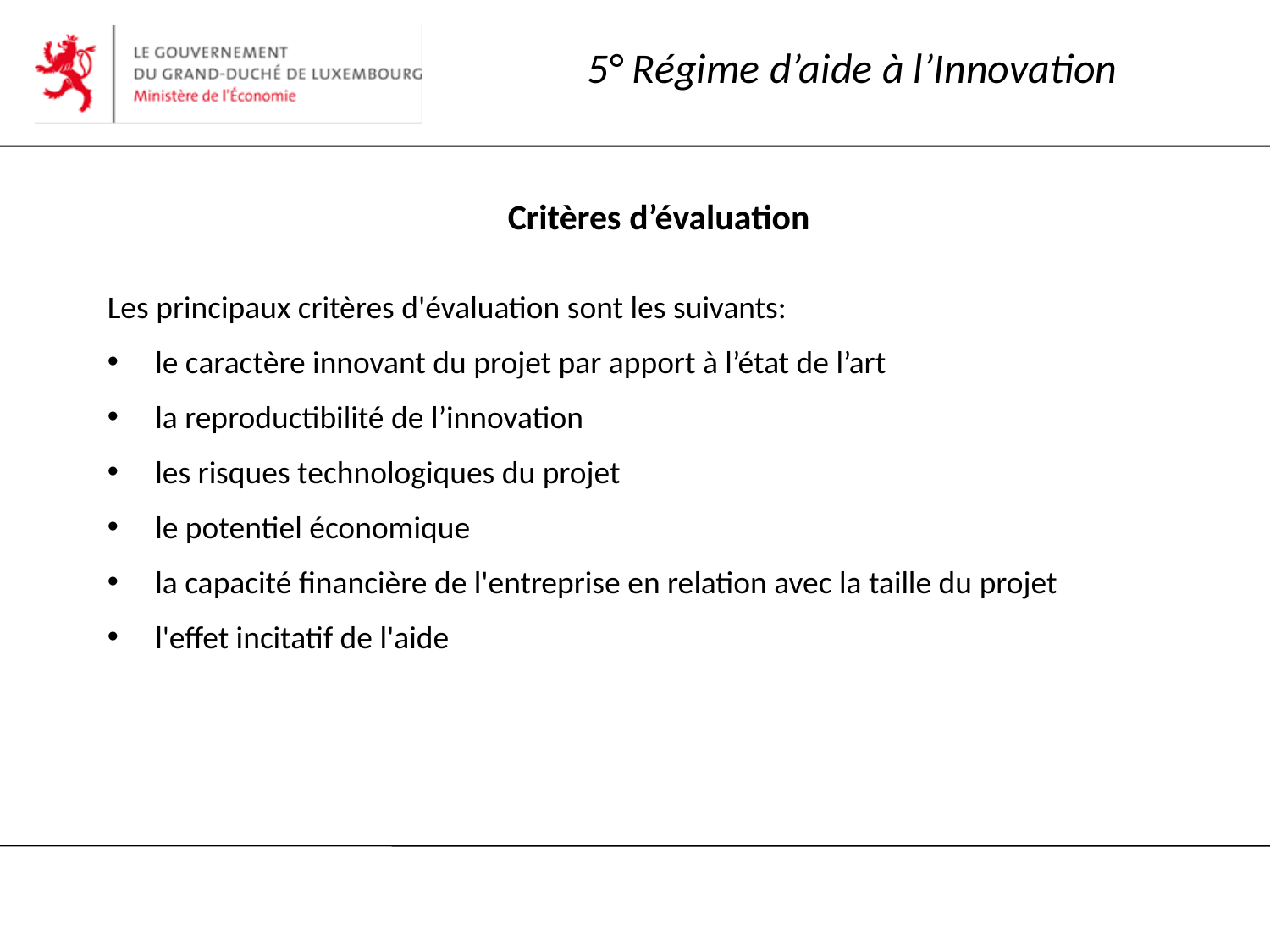

# 5° Régime d’aide à l’Innovation
 Critères d’évaluation

Les principaux critères d'évaluation sont les suivants:
le caractère innovant du projet par apport à l’état de l’art
la reproductibilité de l’innovation
les risques technologiques du projet
le potentiel économique
la capacité financière de l'entreprise en relation avec la taille du projet
l'effet incitatif de l'aide